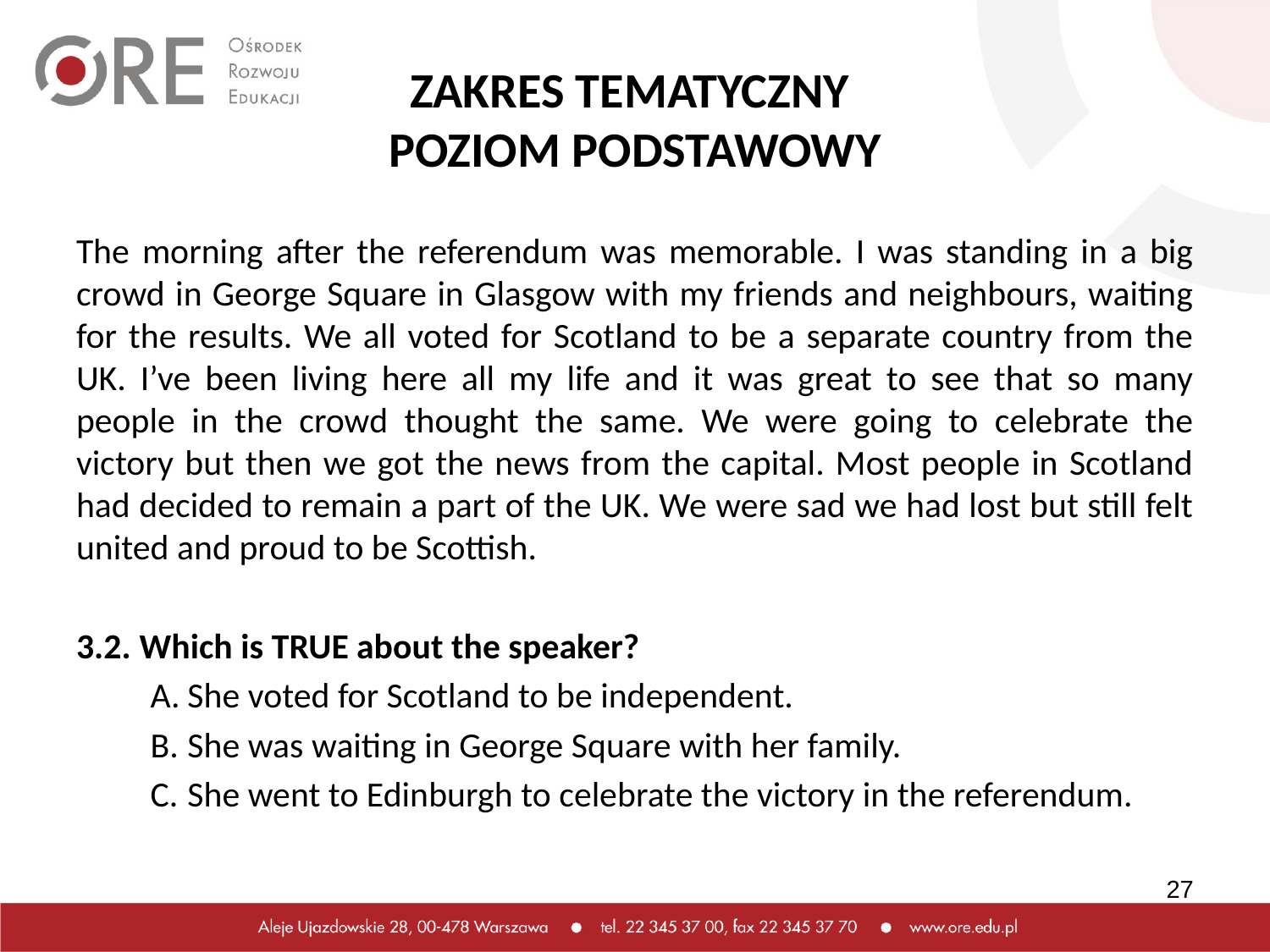

# ZAKRES TEMATYCZNY POZIOM PODSTAWOWY
The morning after the referendum was memorable. I was standing in a big crowd in George Square in Glasgow with my friends and neighbours, waiting for the results. We all voted for Scotland to be a separate country from the UK. I’ve been living here all my life and it was great to see that so many people in the crowd thought the same. We were going to celebrate the victory but then we got the news from the capital. Most people in Scotland had decided to remain a part of the UK. We were sad we had lost but still felt united and proud to be Scottish.

3.2. Which is TRUE about the speaker?
She voted for Scotland to be independent.
She was waiting in George Square with her family.
She went to Edinburgh to celebrate the victory in the referendum.

27